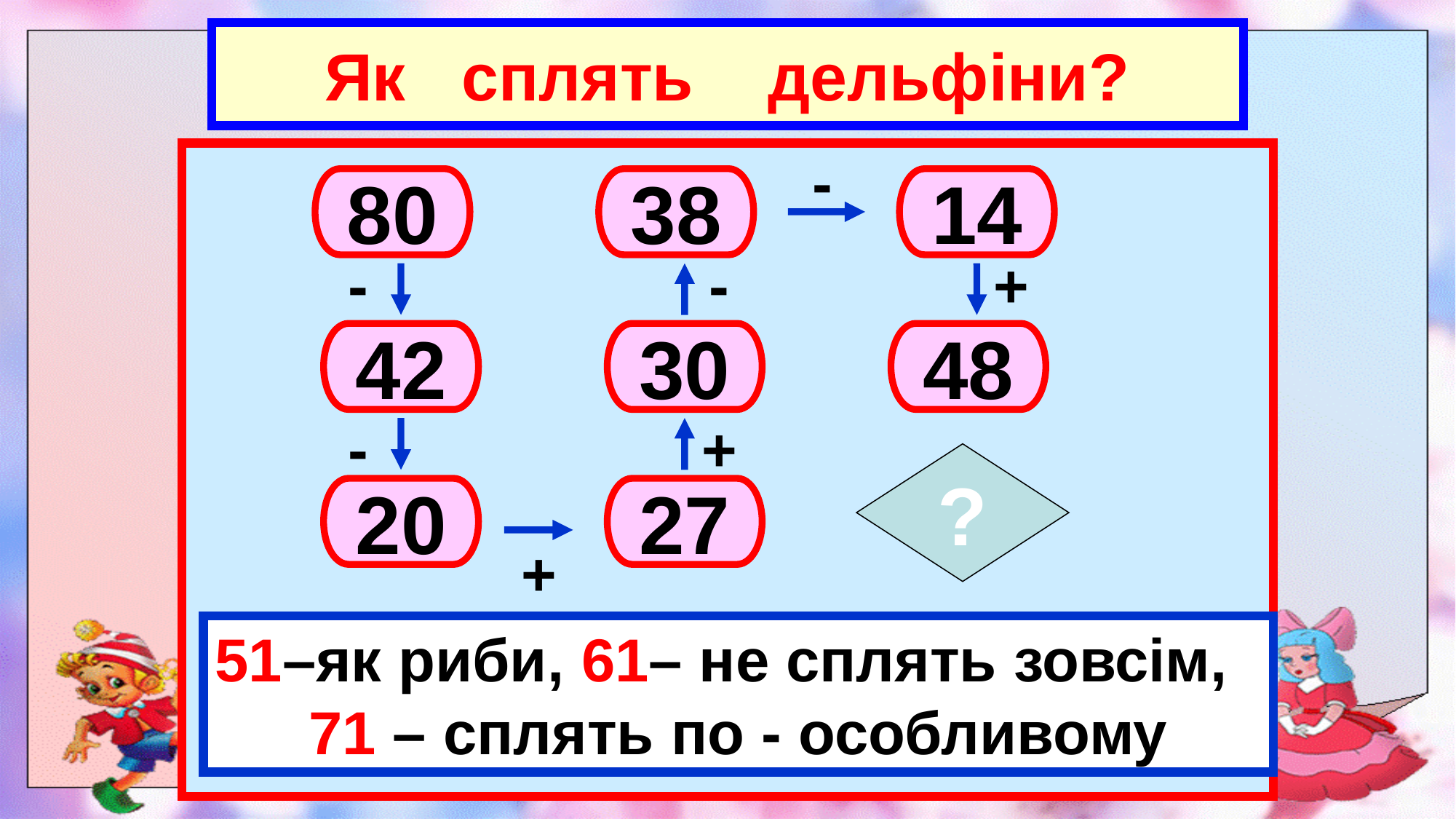

# Як   сплять    дельфіни?
-

80
38
14

-
-
+

42
30
48
-
+

?
20
27

+
51–як риби, 61– не сплять зовсім,
71 – сплять по - особливому